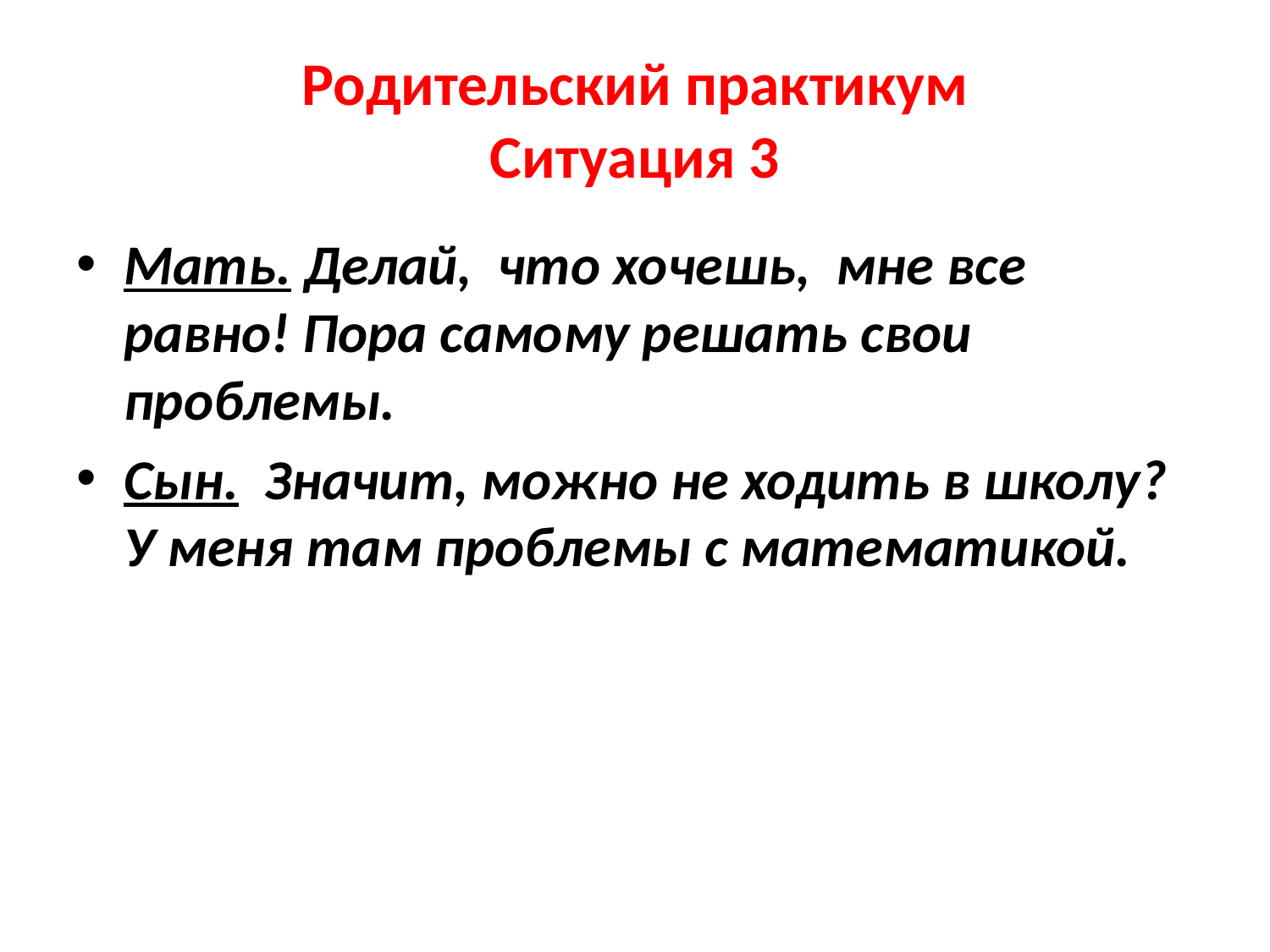

# Родительский практикум Ситуация 3
Мать. Делай,  что хочешь,  мне все равно! Пора самому решать свои проблемы.
Сын.  Значит, можно не ходить в школу? У меня там проблемы с математикой.